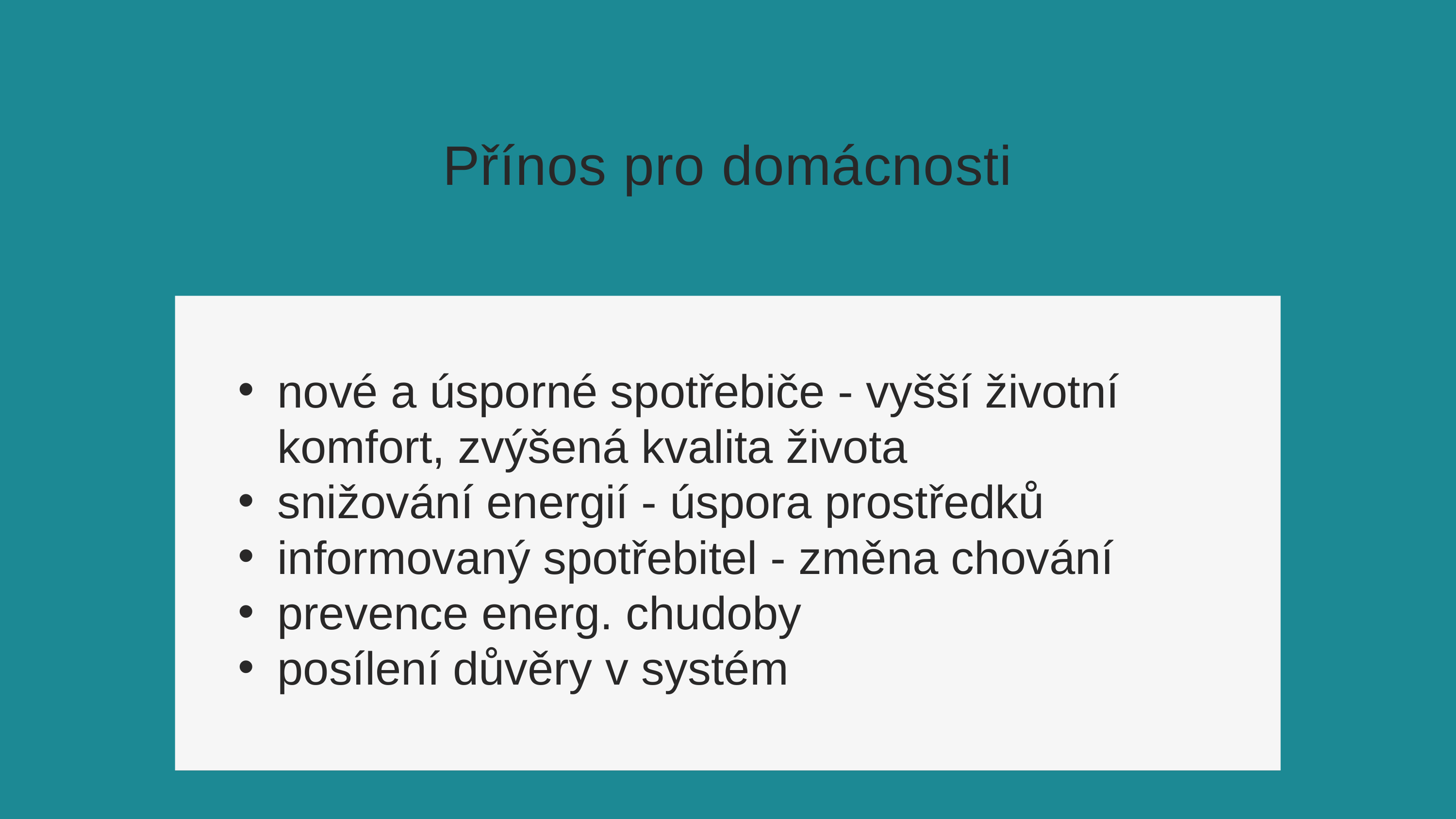

Přínos pro domácnosti

nové a úsporné spotřebiče - vyšší životní komfort, zvýšená kvalita života
snižování energií - úspora prostředků
informovaný spotřebitel - změna chování
prevence energ. chudoby
posílení důvěry v systém